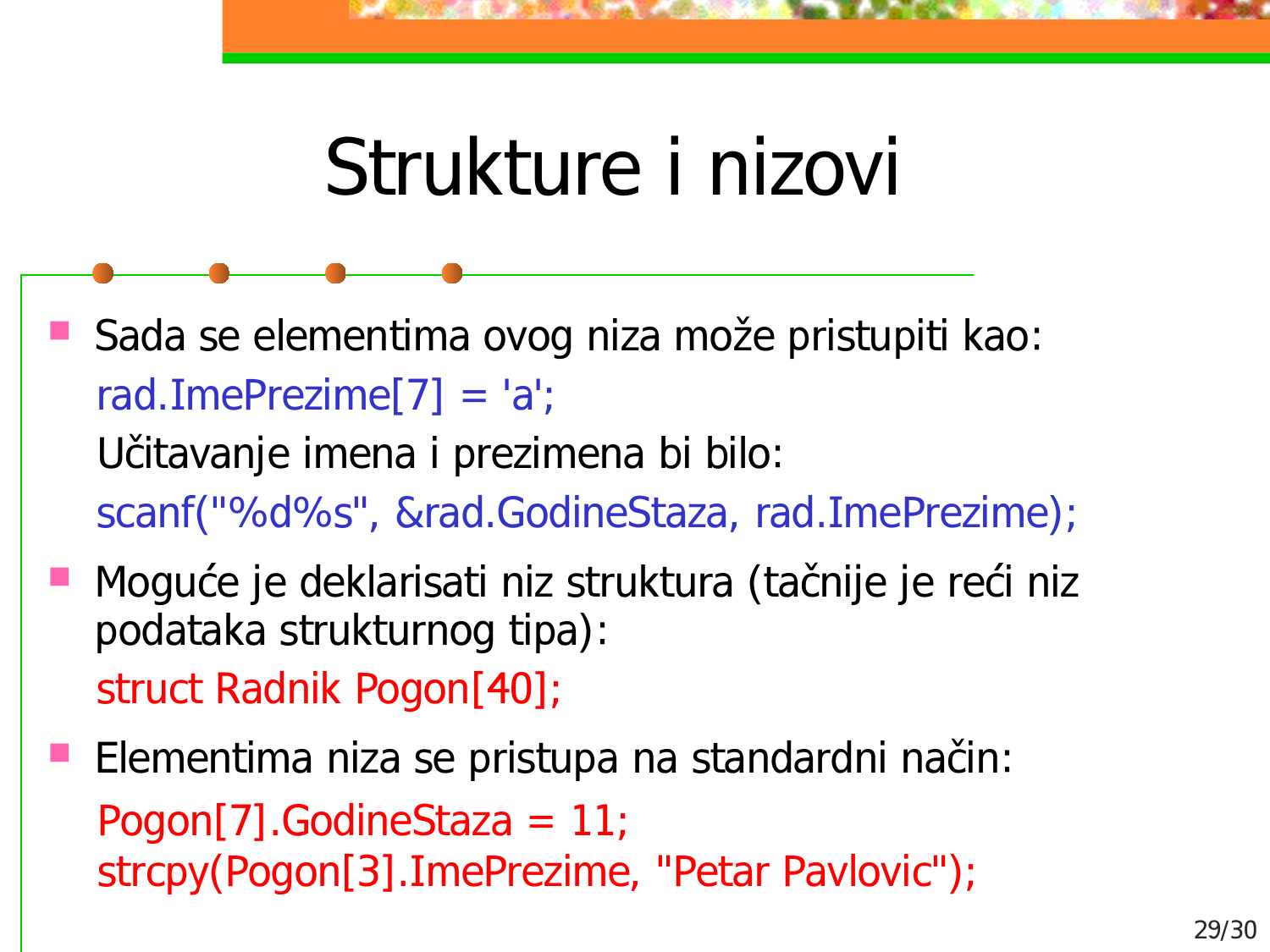

# Strukture i nizovi
Sada se elementima ovog niza može pristupiti kao:
rad.ImePrezime[7] = 'a';
Učitavanje imena i prezimena bi bilo:
scanf("%d%s", &rad.GodineStaza, rad.ImePrezime);
Moguće je deklarisati niz struktura (tačnije je reći niz podataka strukturnog tipa):
struct Radnik Pogon[40];
Elementima niza se pristupa na standardni način:
Pogon[7].GodineStaza = 11;
strcpy(Pogon[3].ImePrezime, "Petar Pavlovic");
29/30